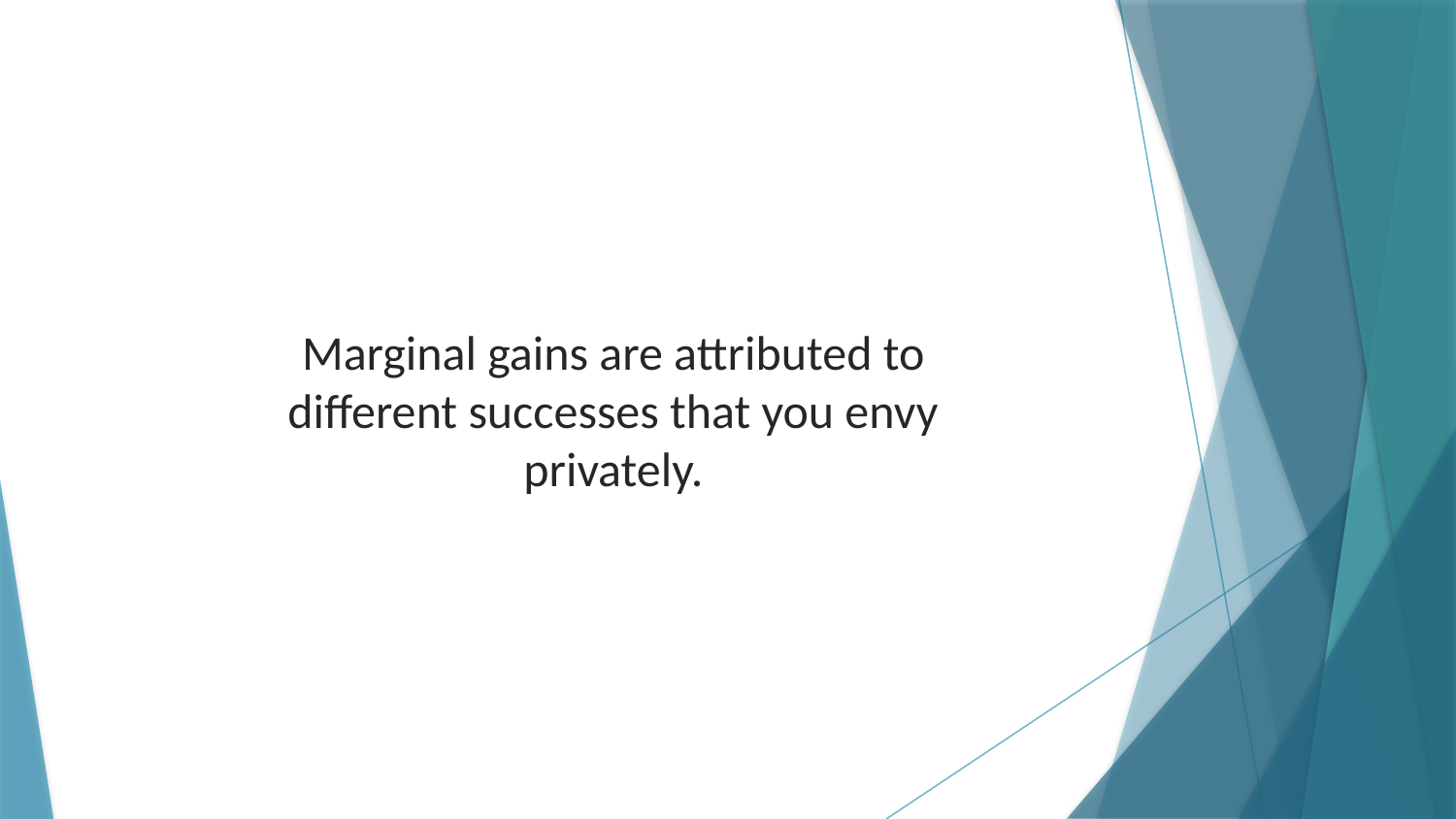

Marginal gains are attributed to different successes that you envy privately.